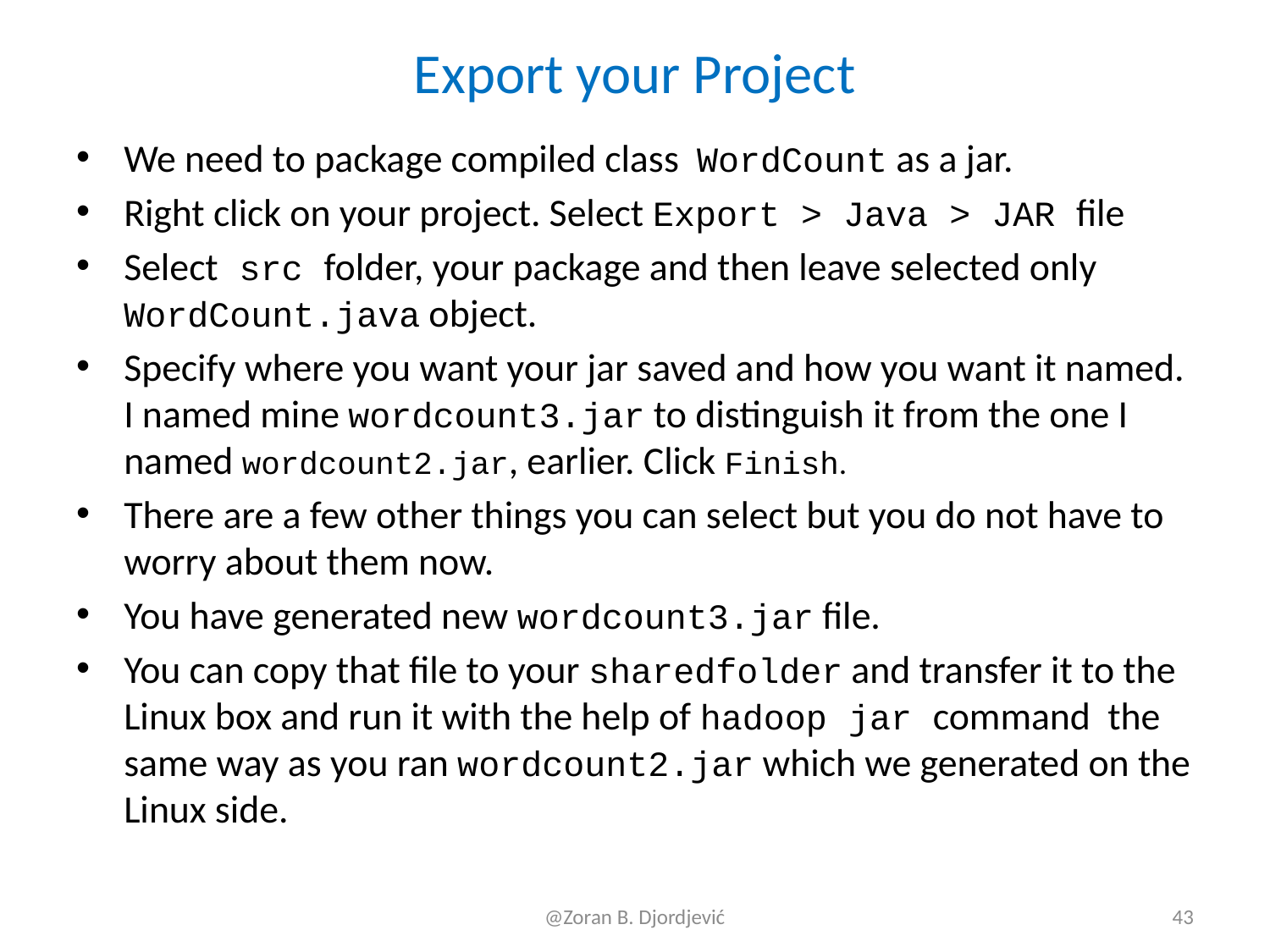

# Export your Project
We need to package compiled class  WordCount as a jar.
Right click on your project. Select Export > Java > JAR file
Select src folder, your package and then leave selected only WordCount.java object.
Specify where you want your jar saved and how you want it named. I named mine wordcount3.jar to distinguish it from the one I named wordcount2.jar, earlier. Click Finish.
There are a few other things you can select but you do not have to worry about them now.
You have generated new wordcount3.jar file.
You can copy that file to your sharedfolder and transfer it to the Linux box and run it with the help of hadoop jar command  the same way as you ran wordcount2.jar which we generated on the Linux side.
@Zoran B. Djordjević
43